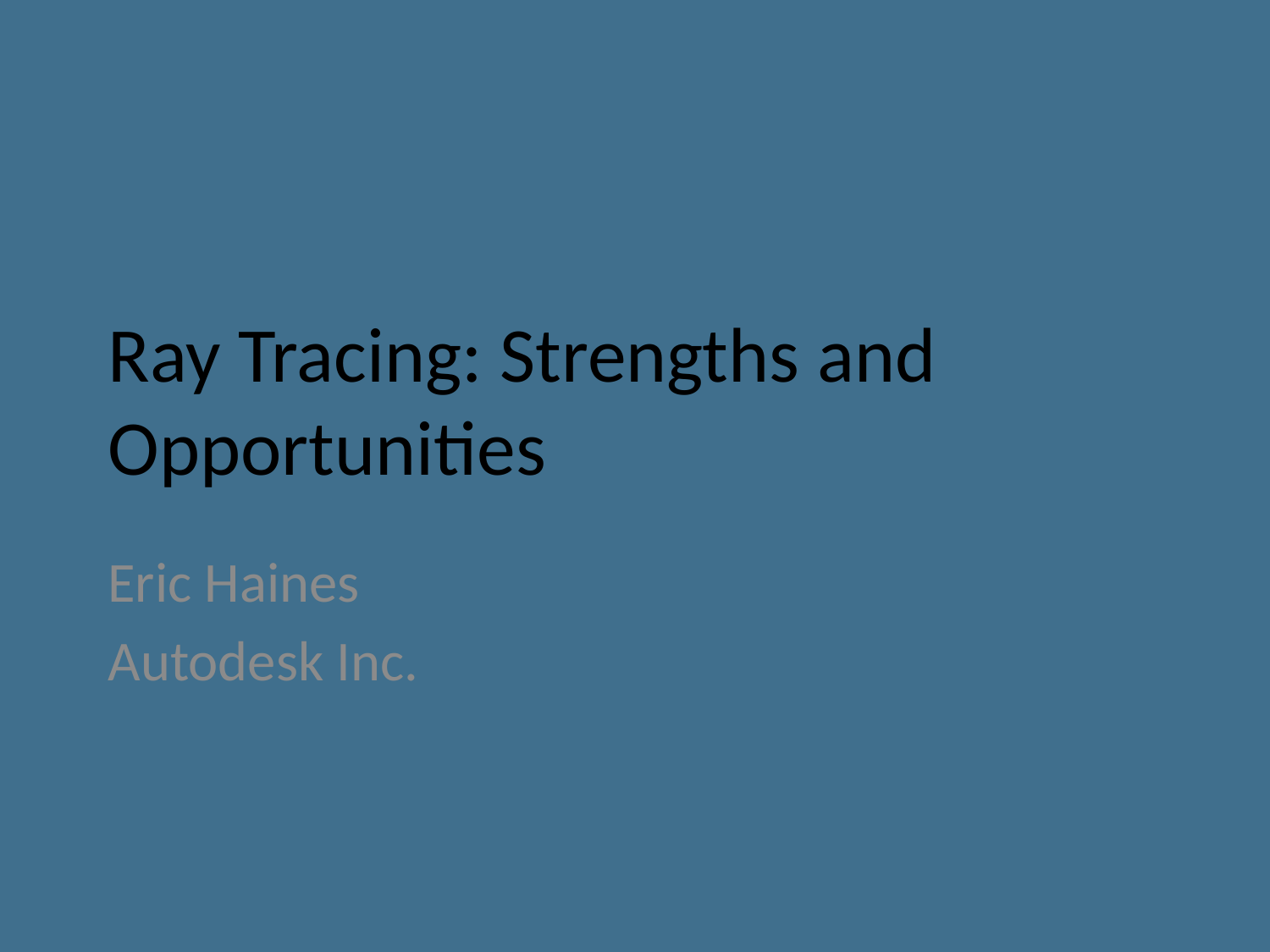

# Ray Tracing: Strengths and Opportunities
Eric Haines
Autodesk Inc.